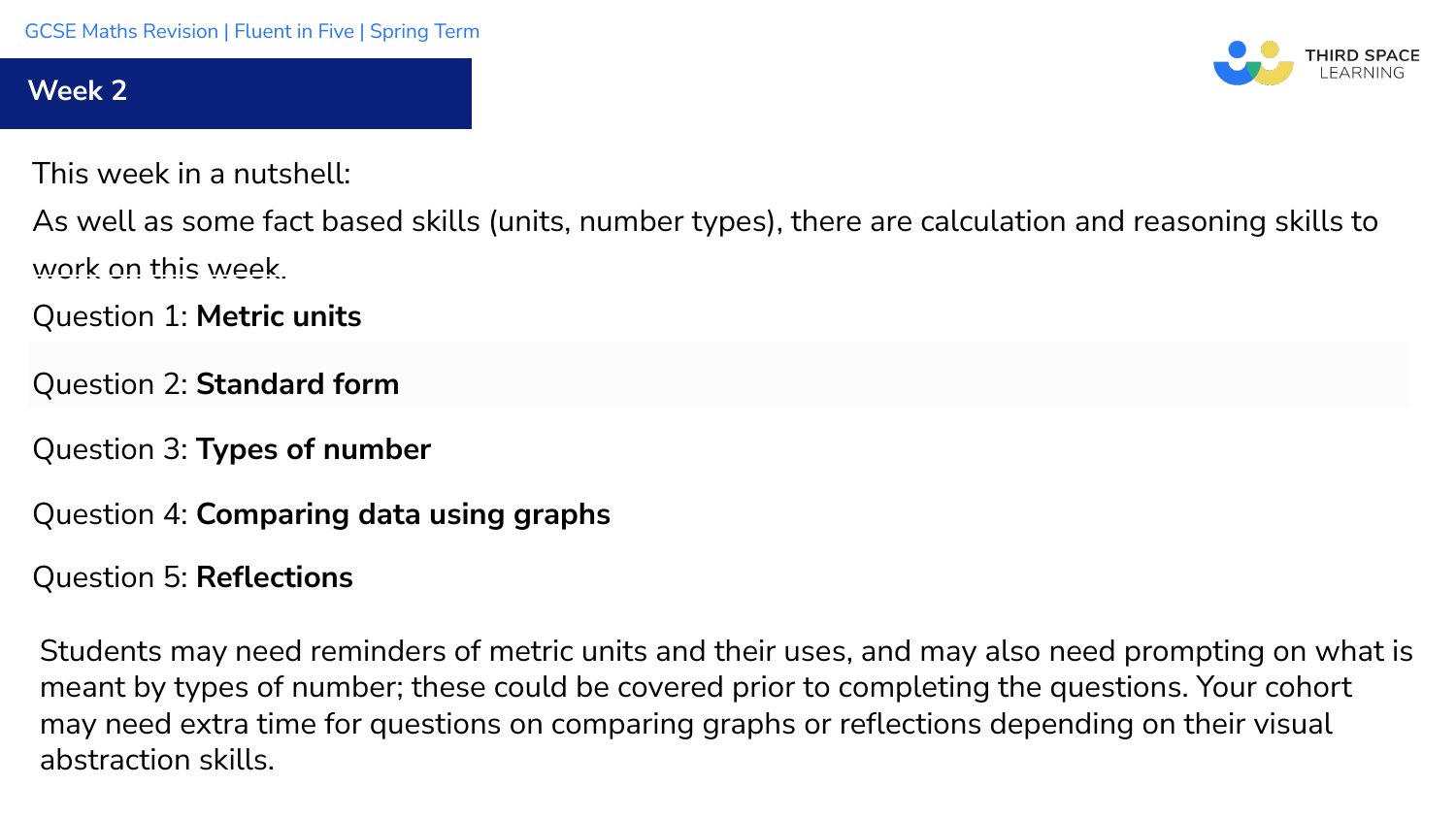

Week 2
| This week in a nutshell: As well as some fact based skills (units, number types), there are calculation and reasoning skills to work on this week. |
| --- |
| Question 1: Metric units |
| Question 2: Standard form |
| Question 3: Types of number |
| Question 4: Comparing data using graphs |
| Question 5: Reflections |
Students may need reminders of metric units and their uses, and may also need prompting on what is meant by types of number; these could be covered prior to completing the questions. Your cohort may need extra time for questions on comparing graphs or reflections depending on their visual abstraction skills.